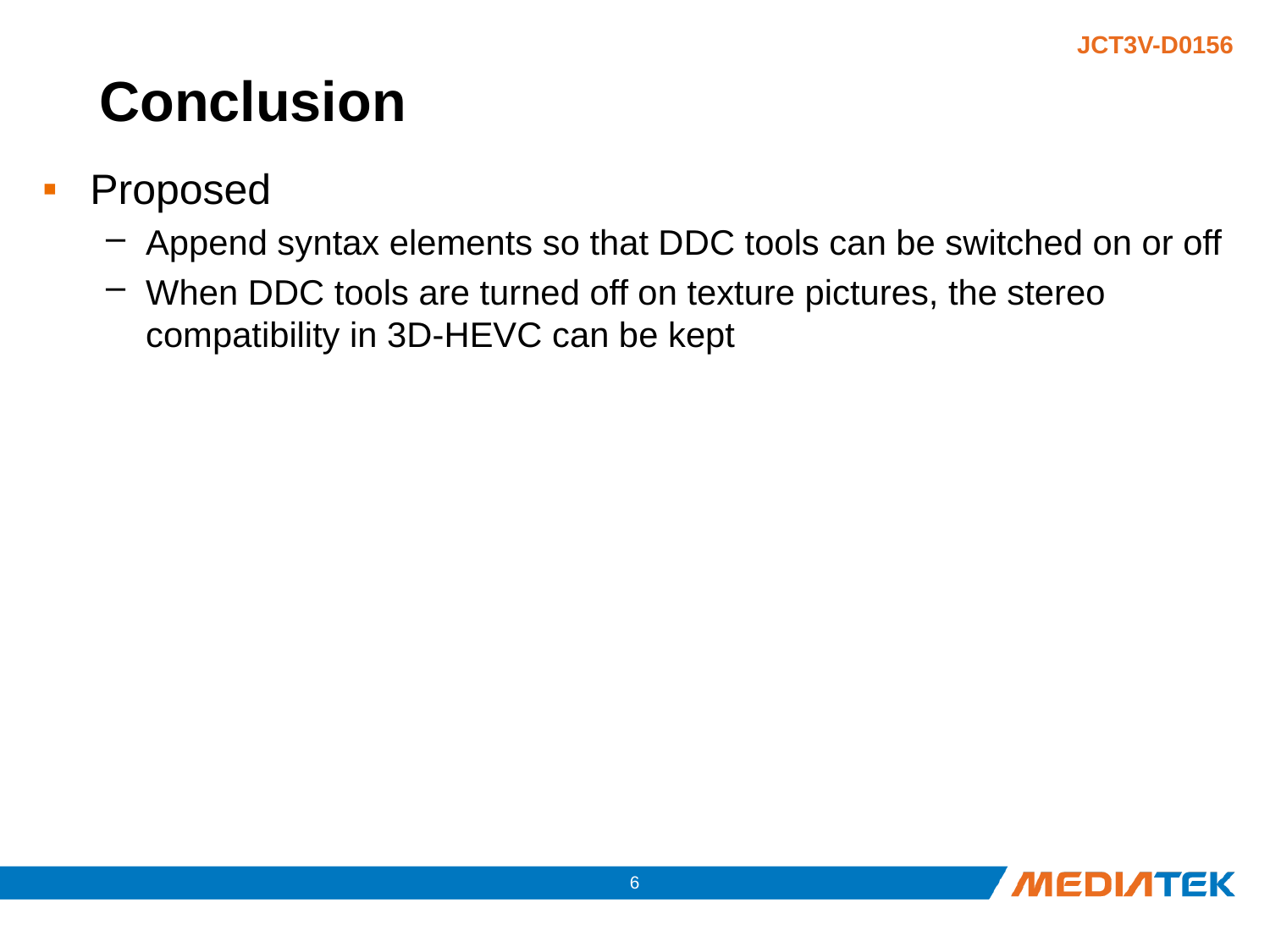

# Conclusion
Proposed
Append syntax elements so that DDC tools can be switched on or off
When DDC tools are turned off on texture pictures, the stereo compatibility in 3D-HEVC can be kept
6